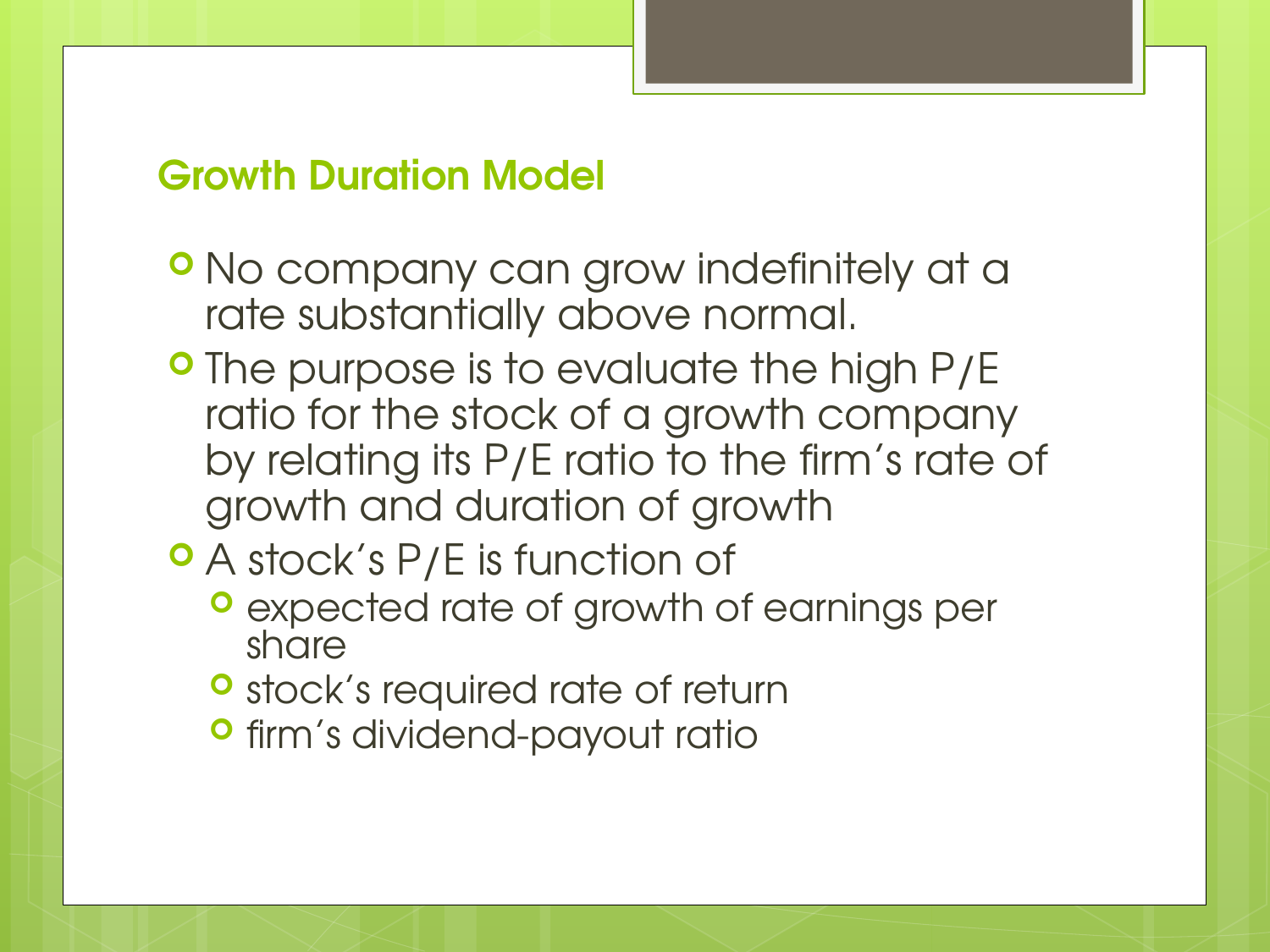

# Growth Duration Model
No company can grow indefinitely at a rate substantially above normal.
The purpose is to evaluate the high P/E ratio for the stock of a growth company by relating its P/E ratio to the firm’s rate of growth and duration of growth
A stock’s P/E is function of
expected rate of growth of earnings per share
stock’s required rate of return
firm’s dividend-payout ratio